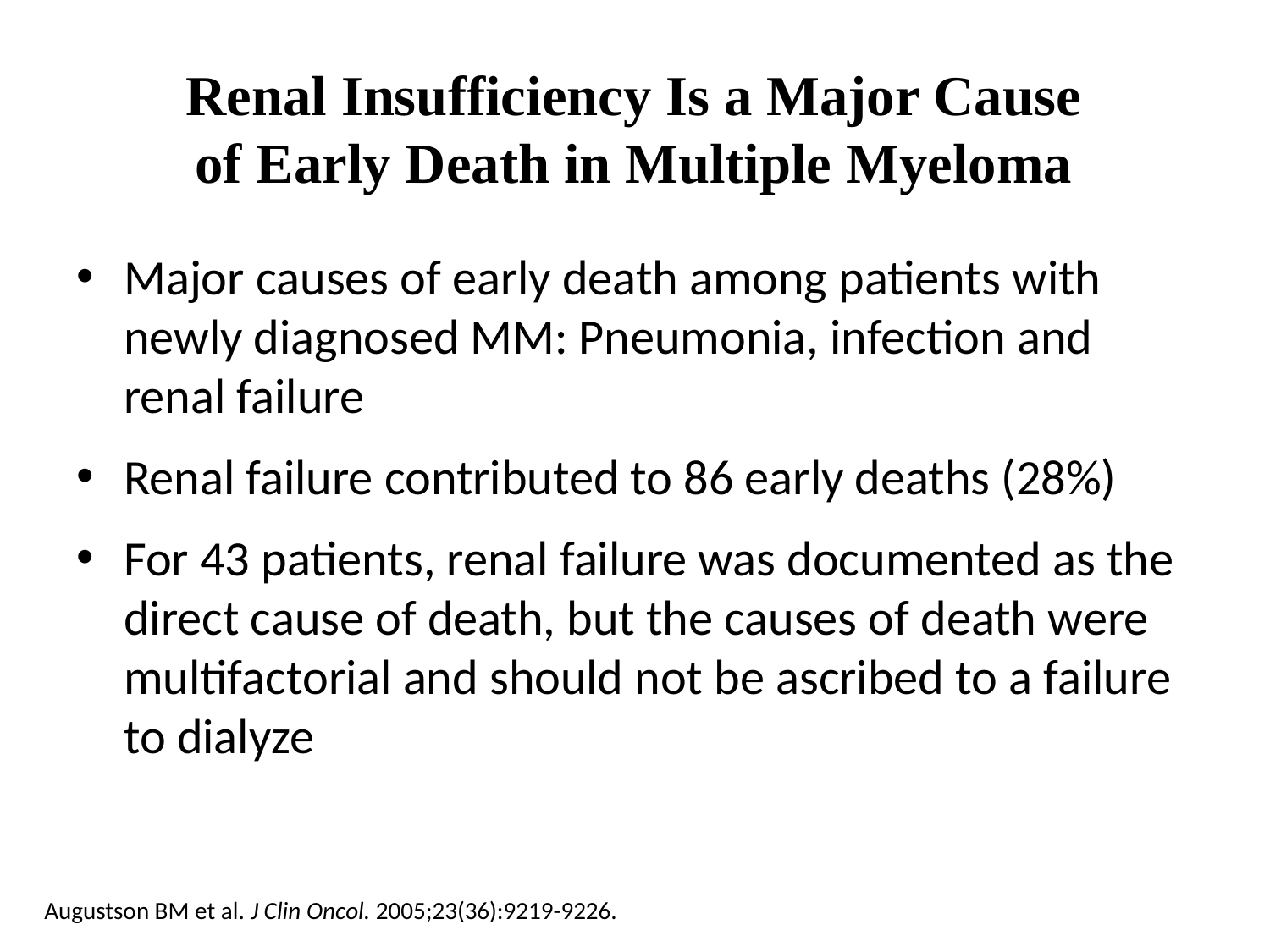

# Renal Insufficiency Is a Major Cause of Early Death in Multiple Myeloma
Major causes of early death among patients with newly diagnosed MM: Pneumonia, infection and renal failure
Renal failure contributed to 86 early deaths (28%)
For 43 patients, renal failure was documented as the direct cause of death, but the causes of death were multifactorial and should not be ascribed to a failure to dialyze
Augustson BM et al. J Clin Oncol. 2005;23(36):9219-9226.